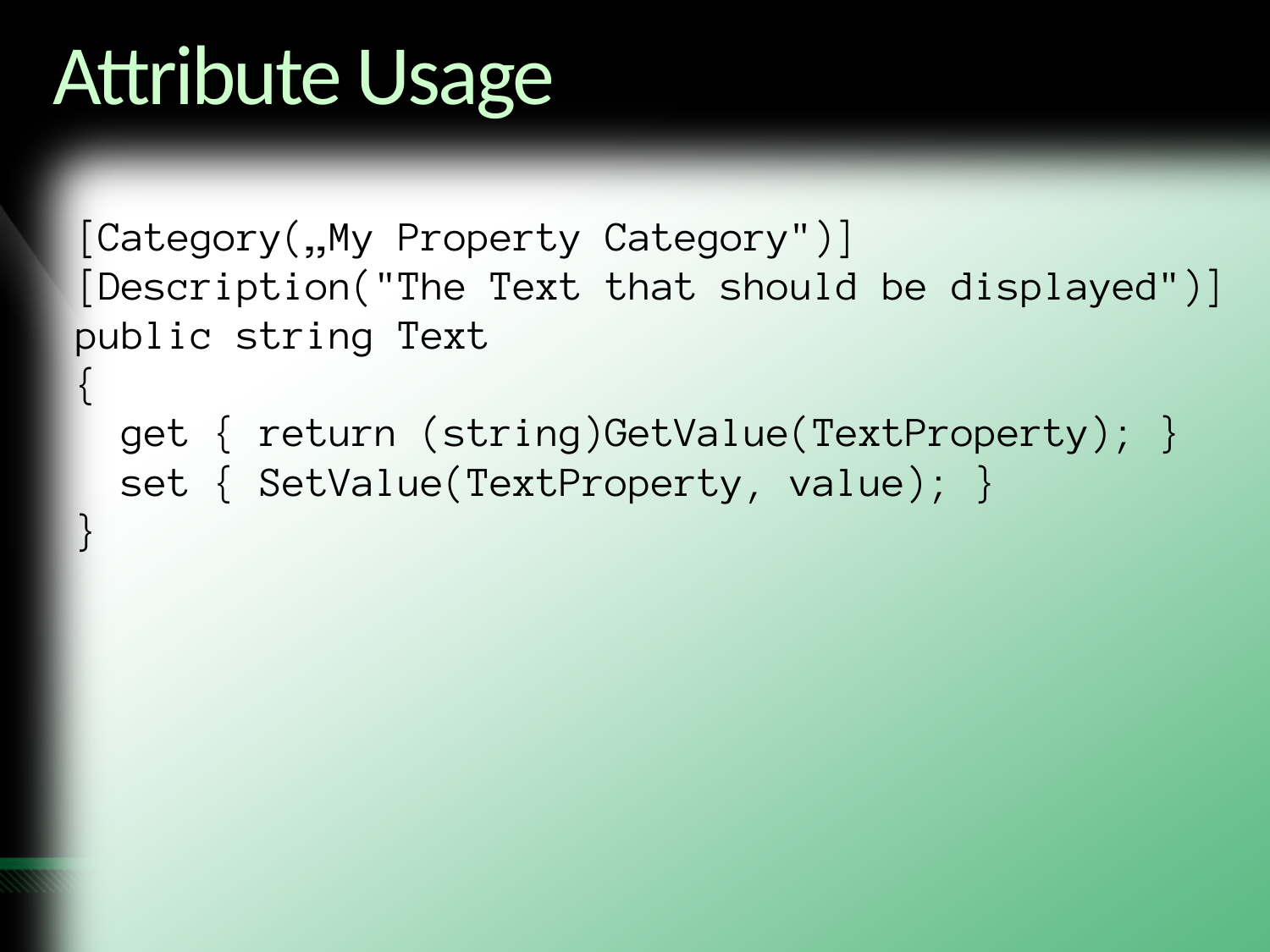

# Attribute Usage
[Category(„My Property Category")]
[Description("The Text that should be displayed")]
public string Text
{
  get { return (string)GetValue(TextProperty); }
  set { SetValue(TextProperty, value); }
}